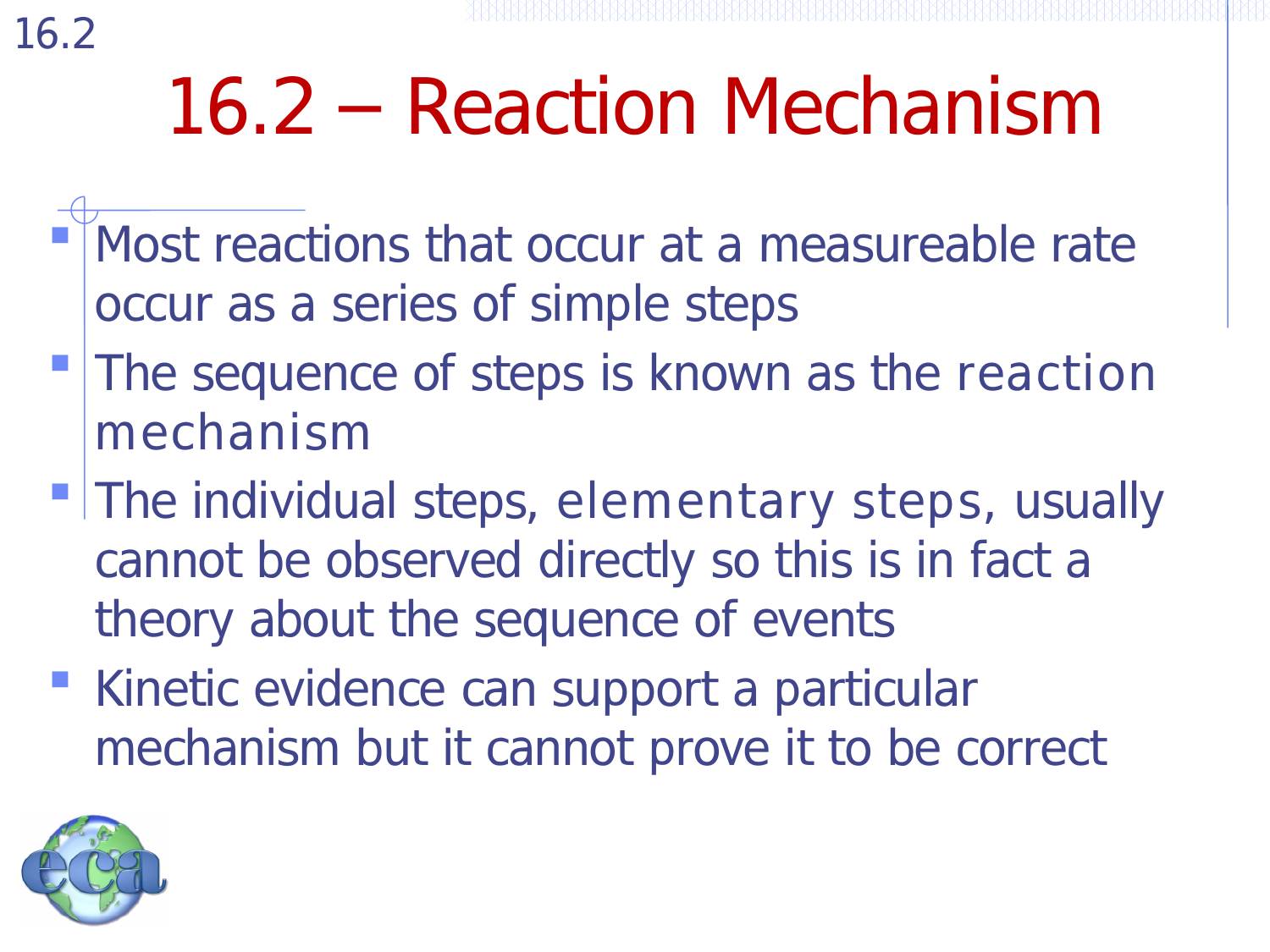

# 16.2 – Reaction Mechanism
Most reactions that occur at a measureable rate occur as a series of simple steps
The sequence of steps is known as the reaction mechanism
The individual steps, elementary steps, usually cannot be observed directly so this is in fact a theory about the sequence of events
Kinetic evidence can support a particular mechanism but it cannot prove it to be correct